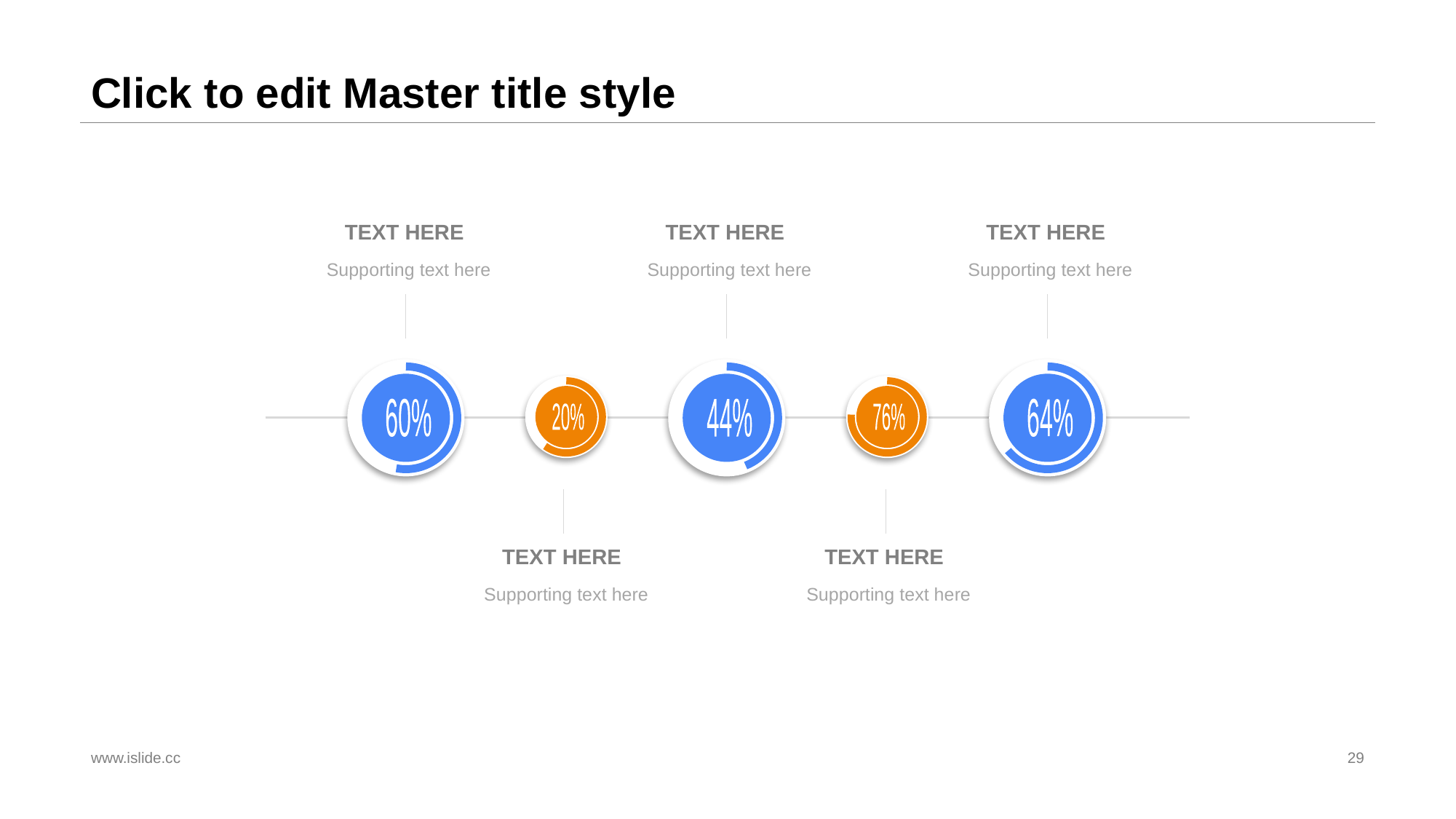

# Click to edit Master title style
TEXT HERE
TEXT HERE
TEXT HERE
Supporting text here
Supporting text here
Supporting text here

60%
44%
64%
20%
76%
TEXT HERE
TEXT HERE
Supporting text here
Supporting text here
www.islide.cc
29